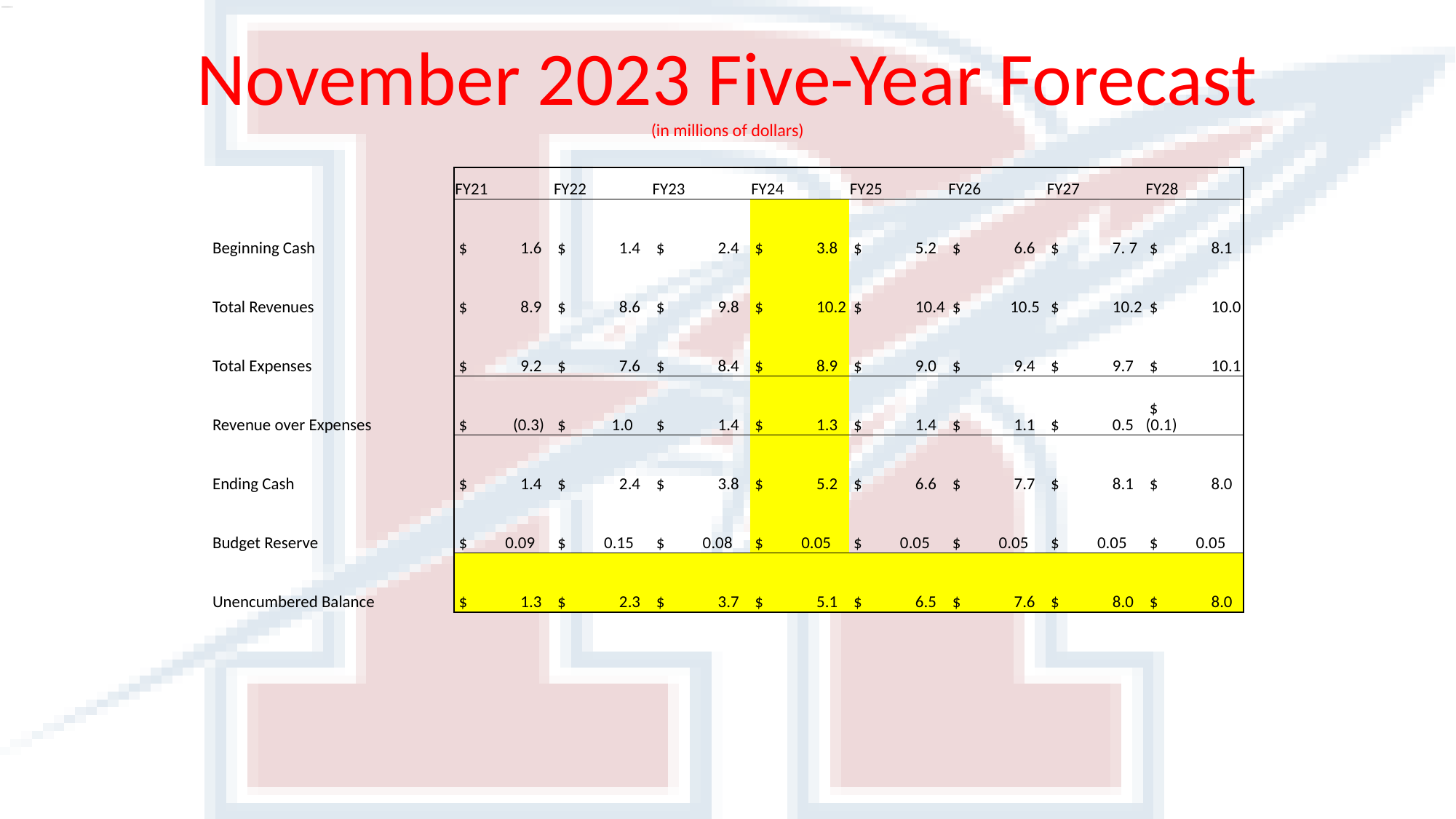

# November 2023 Five-Year Forecast (in millions of dollars)
|  | FY21 | FY22 | FY23 | FY24 | FY25 | FY26 | FY27 | FY28 |
| --- | --- | --- | --- | --- | --- | --- | --- | --- |
| Beginning Cash | $ 1.6 | $ 1.4 | $ 2.4 | $ 3.8 | $ 5.2 | $ 6.6 | $ 7. 7 | $ 8.1 |
| Total Revenues | $ 8.9 | $ 8.6 | $ 9.8 | $ 10.2 | $ 10.4 | $ 10.5 | $ 10.2 | $ 10.0 |
| Total Expenses | $ 9.2 | $ 7.6 | $ 8.4 | $ 8.9 | $ 9.0 | $ 9.4 | $ 9.7 | $ 10.1 |
| Revenue over Expenses | $ (0.3) | $ 1.0 | $ 1.4 | $ 1.3 | $ 1.4 | $ 1.1 | $ 0.5 | $ (0.1) |
| Ending Cash | $ 1.4 | $ 2.4 | $ 3.8 | $ 5.2 | $ 6.6 | $ 7.7 | $ 8.1 | $ 8.0 |
| Budget Reserve | $ 0.09 | $ 0.15 | $ 0.08 | $ 0.05 | $ 0.05 | $ 0.05 | $ 0.05 | $ 0.05 |
| Unencumbered Balance | $ 1.3 | $ 2.3 | $ 3.7 | $ 5.1 | $ 6.5 | $ 7.6 | $ 8.0 | $ 8.0 |